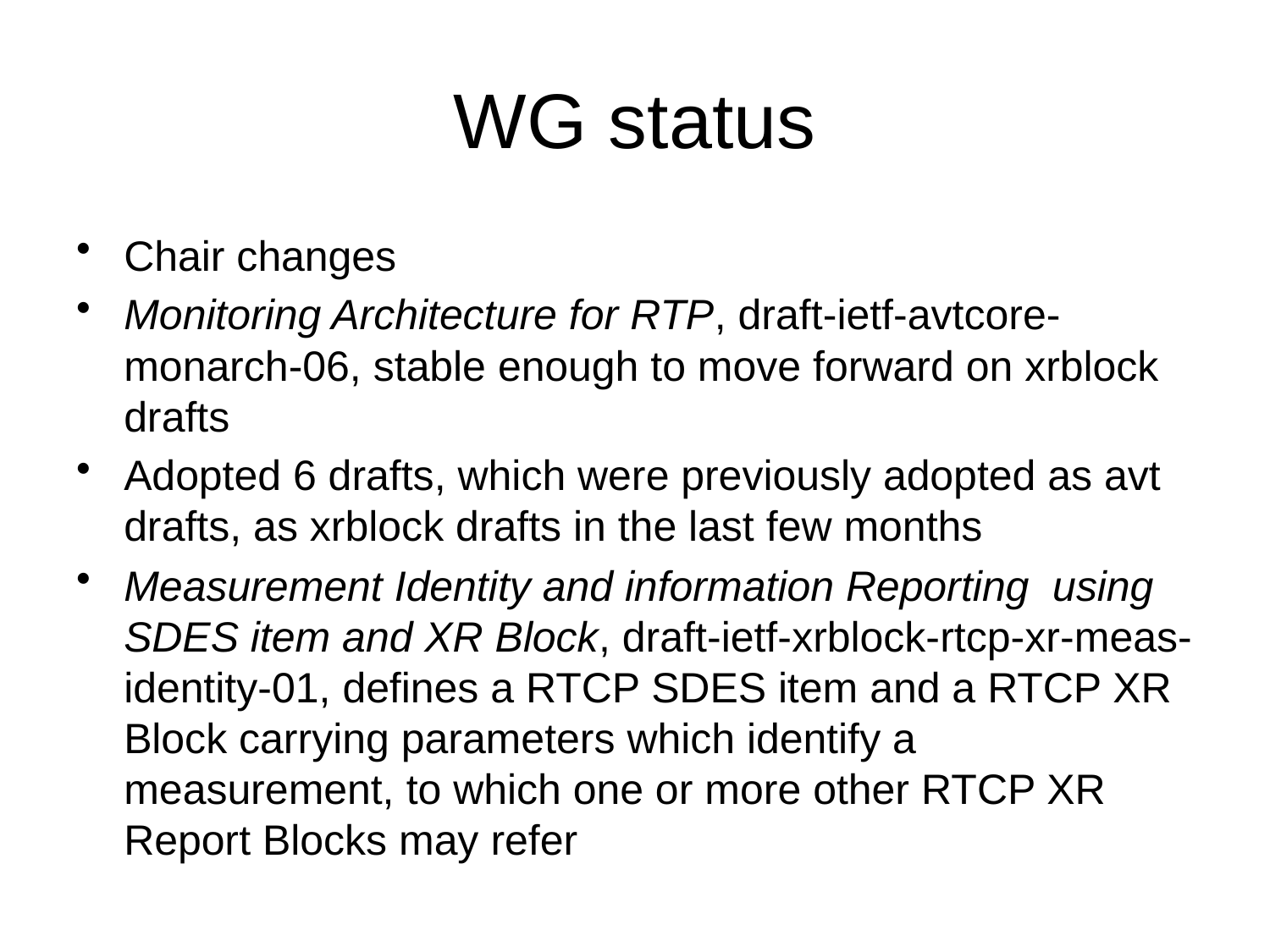

# WG status
Chair changes
Monitoring Architecture for RTP, draft-ietf-avtcore-monarch-06, stable enough to move forward on xrblock drafts
Adopted 6 drafts, which were previously adopted as avt drafts, as xrblock drafts in the last few months
Measurement Identity and information Reporting  using SDES item and XR Block, draft-ietf-xrblock-rtcp-xr-meas-identity-01, defines a RTCP SDES item and a RTCP XR Block carrying parameters which identify a measurement, to which one or more other RTCP XR Report Blocks may refer